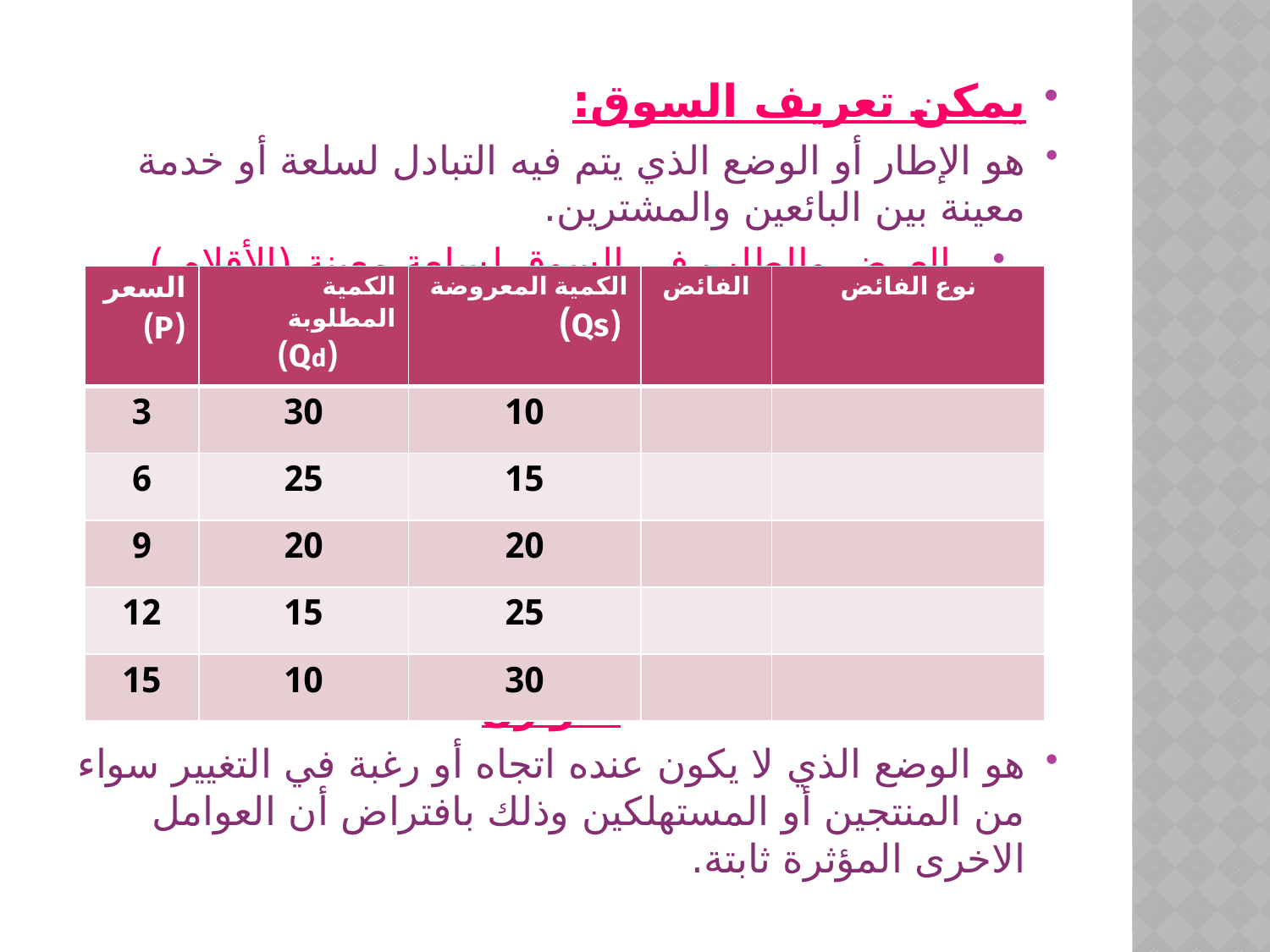

#
يمكن تعريف السوق:
هو الإطار أو الوضع الذي يتم فيه التبادل لسلعة أو خدمة معينة بين البائعين والمشترين.
العرض والطلب في السوق لسلعة معينة (الأقلام )

التوازن
هو الوضع الذي لا يكون عنده اتجاه أو رغبة في التغيير سواء من المنتجين أو المستهلكين وذلك بافتراض أن العوامل الاخرى المؤثرة ثابتة.

| السعر (P) | الكمية المطلوبة (Qd) | الكمية المعروضة (Qs) | الفائض | نوع الفائض |
| --- | --- | --- | --- | --- |
| 3 | 30 | 10 |  |  |
| 6 | 25 | 15 |  |  |
| 9 | 20 | 20 |  |  |
| 12 | 15 | 25 |  |  |
| 15 | 10 | 30 |  |  |